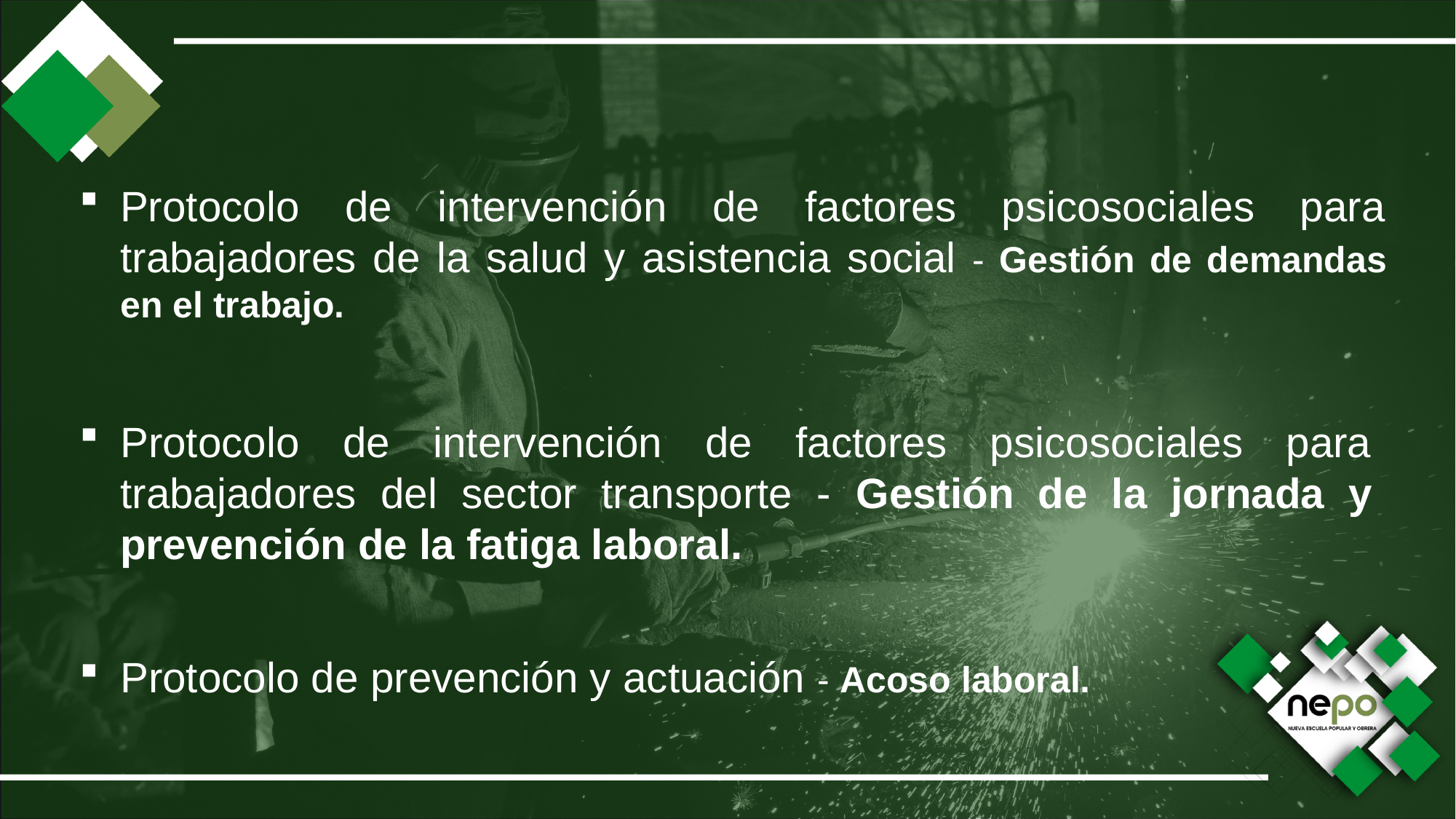

Protocolo de intervención de factores psicosociales para trabajadores de la salud y asistencia social - Gestión de demandas en el trabajo.
Protocolo de intervención de factores psicosociales para trabajadores del sector transporte - Gestión de la jornada y prevención de la fatiga laboral.
Protocolo de prevención y actuación - Acoso laboral.